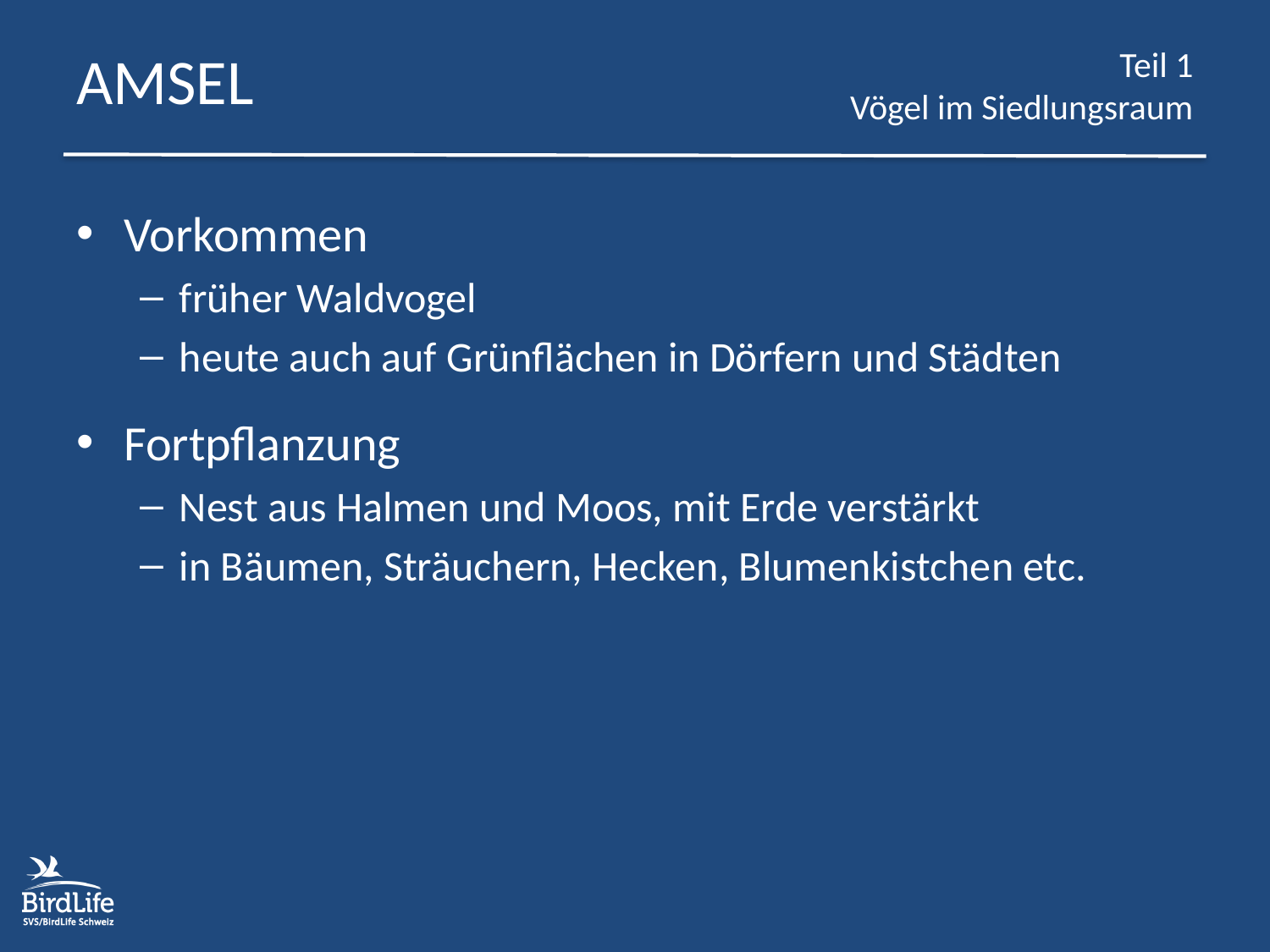

# AMSEL
Vorkommen
früher Waldvogel
heute auch auf Grünflächen in Dörfern und Städten
Fortpflanzung
Nest aus Halmen und Moos, mit Erde verstärkt
in Bäumen, Sträuchern, Hecken, Blumenkistchen etc.